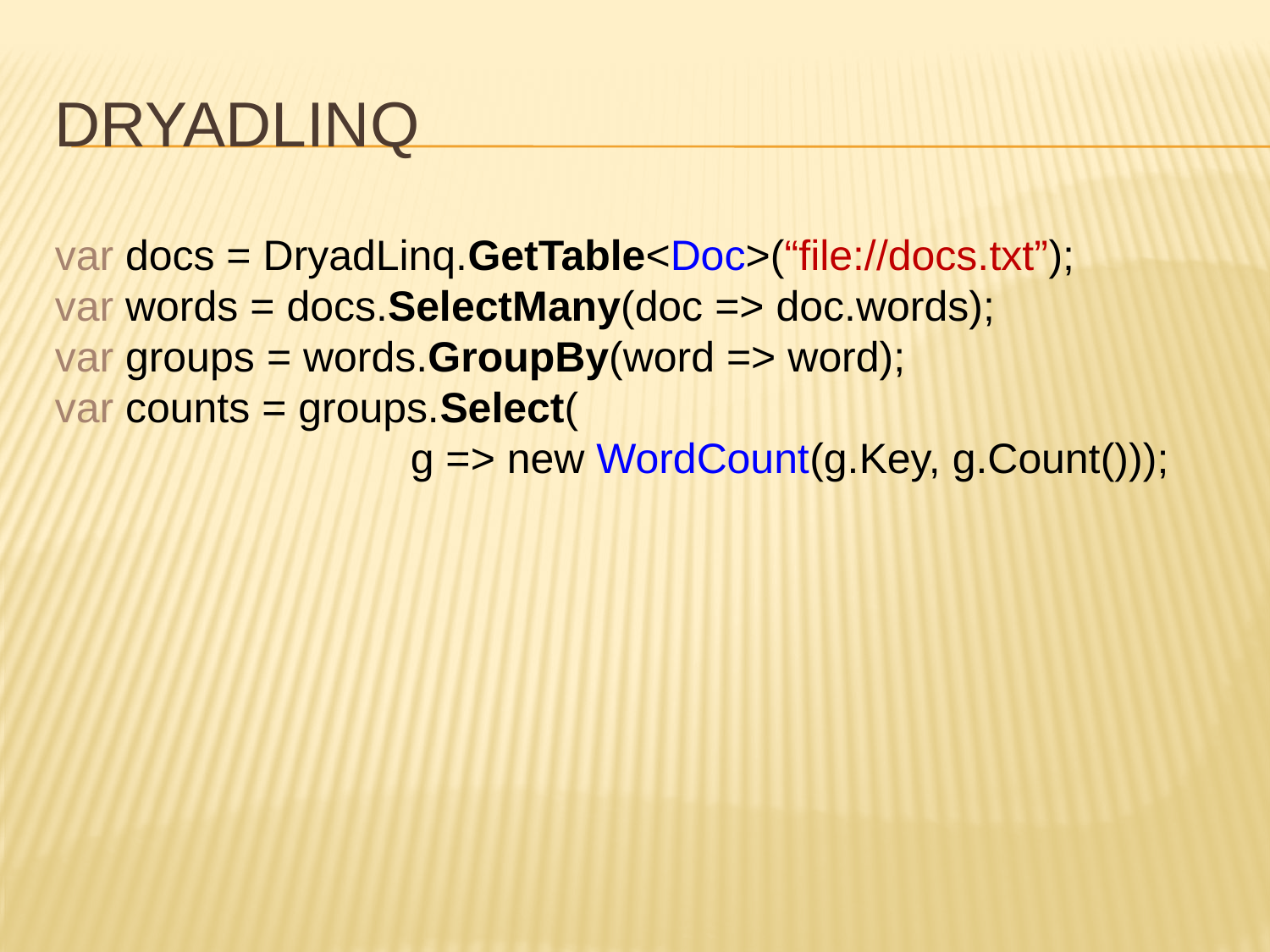

# DryadLINQ
var docs = DryadLinq.GetTable<Doc>(“file://docs.txt”);
var words = docs.SelectMany(doc => doc.words);
var groups = words.GroupBy(word => word);
var counts = groups.Select(
                              g => new WordCount(g.Key, g.Count()));